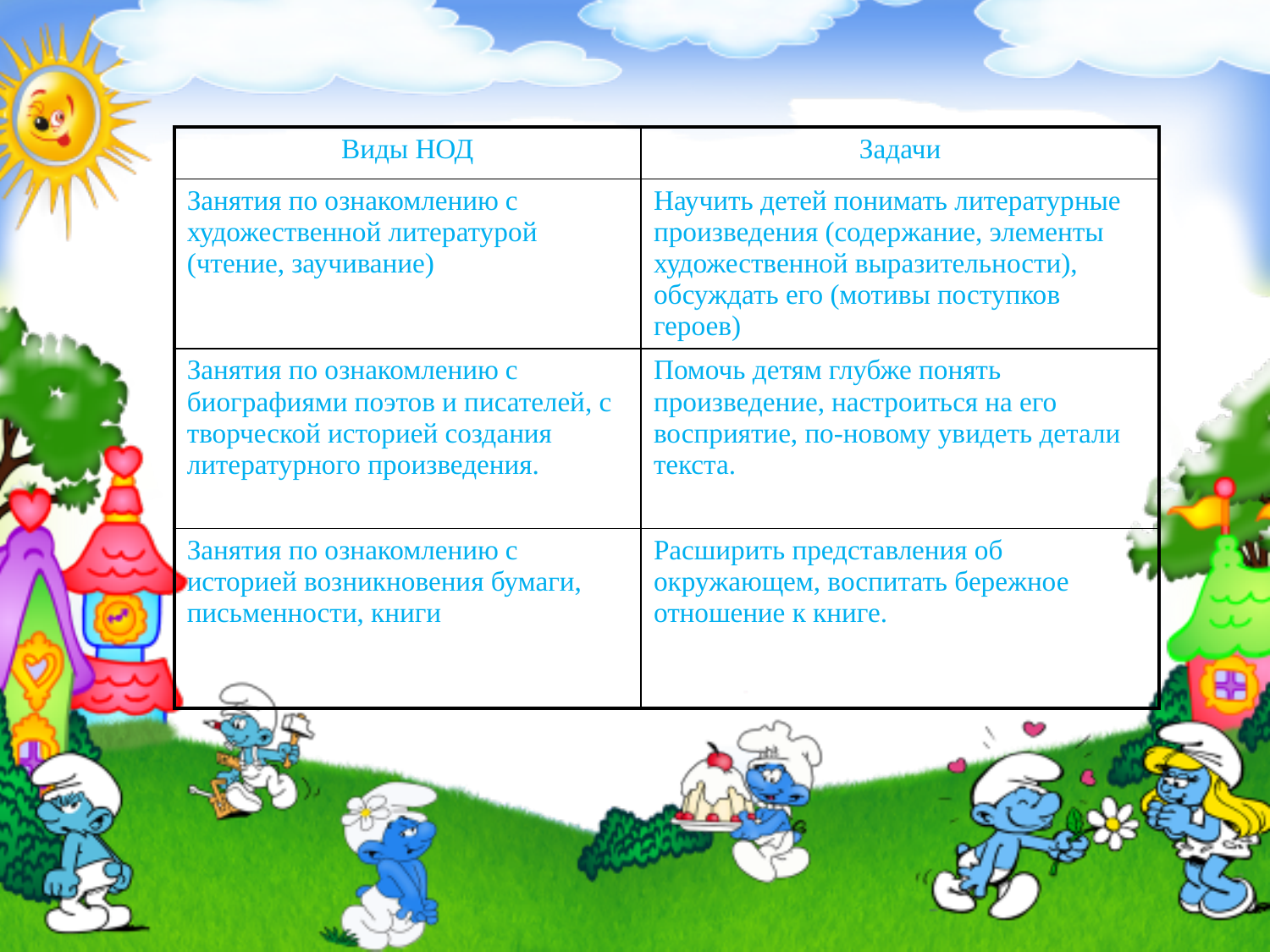

| Виды НОД | Задачи |
| --- | --- |
| Занятия по ознакомлению с художественной литературой (чтение, заучивание) | Научить детей понимать литературные произведения (содержание, элементы художественной выразительности), обсуждать его (мотивы поступков героев) |
| Занятия по ознакомлению с биографиями поэтов и писателей, с творческой историей создания литературного произведения. | Помочь детям глубже понять произведение, настроиться на его восприятие, по-новому увидеть детали текста. |
| Занятия по ознакомлению с историей возникновения бумаги, письменности, книги | Расширить представления об окружающем, воспитать бережное отношение к книге. |